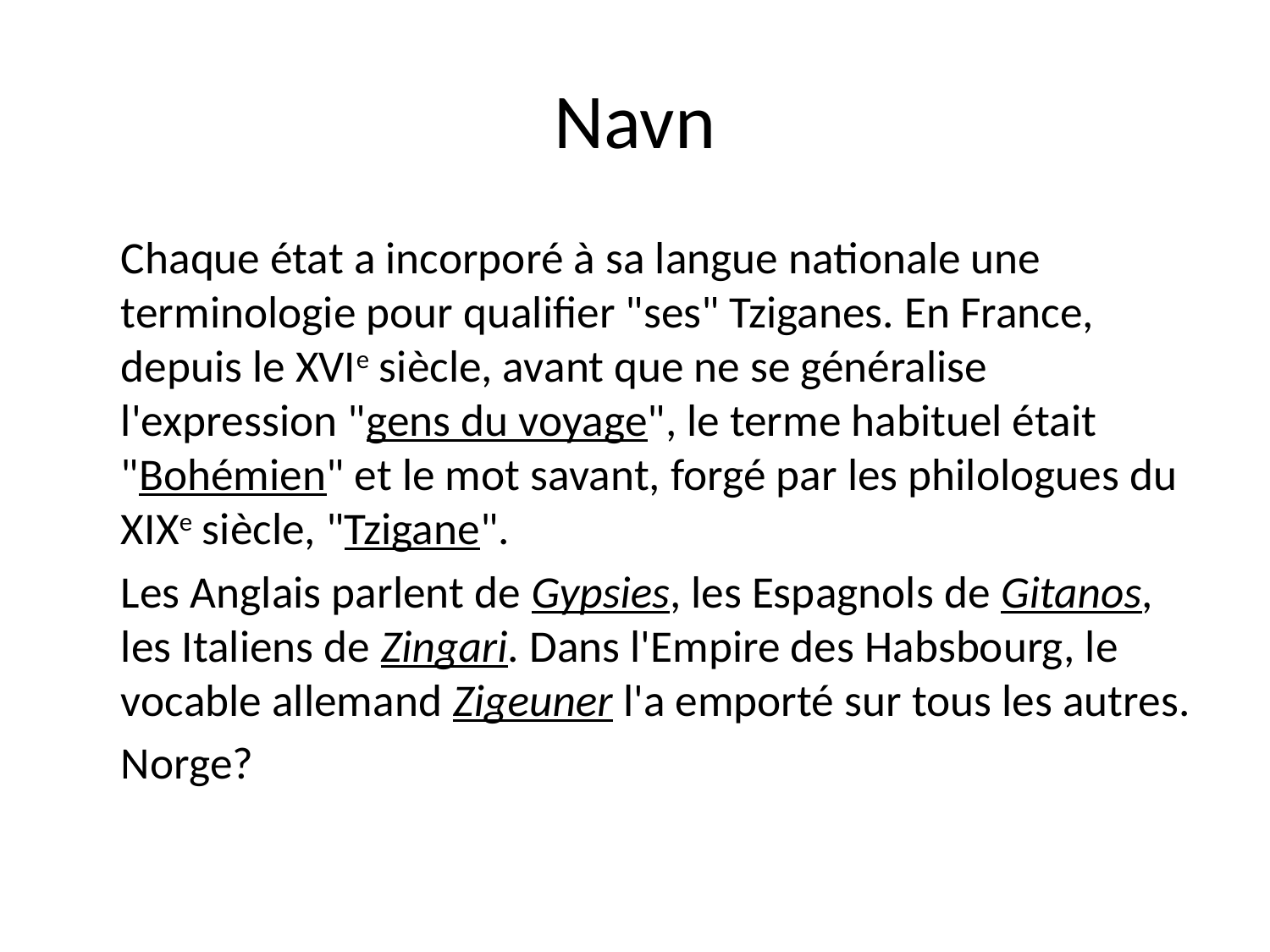

# Navn
	Chaque état a incorporé à sa langue nationale une terminologie pour qualifier "ses" Tziganes. En France, depuis le XVIe siècle, avant que ne se généralise l'expression "gens du voyage", le terme habituel était "Bohémien" et le mot savant, forgé par les philologues du XIXe siècle, "Tzigane".
	Les Anglais parlent de Gypsies, les Espagnols de Gitanos, les Italiens de Zingari. Dans l'Empire des Habsbourg, le vocable allemand Zigeuner l'a emporté sur tous les autres.
	Norge?